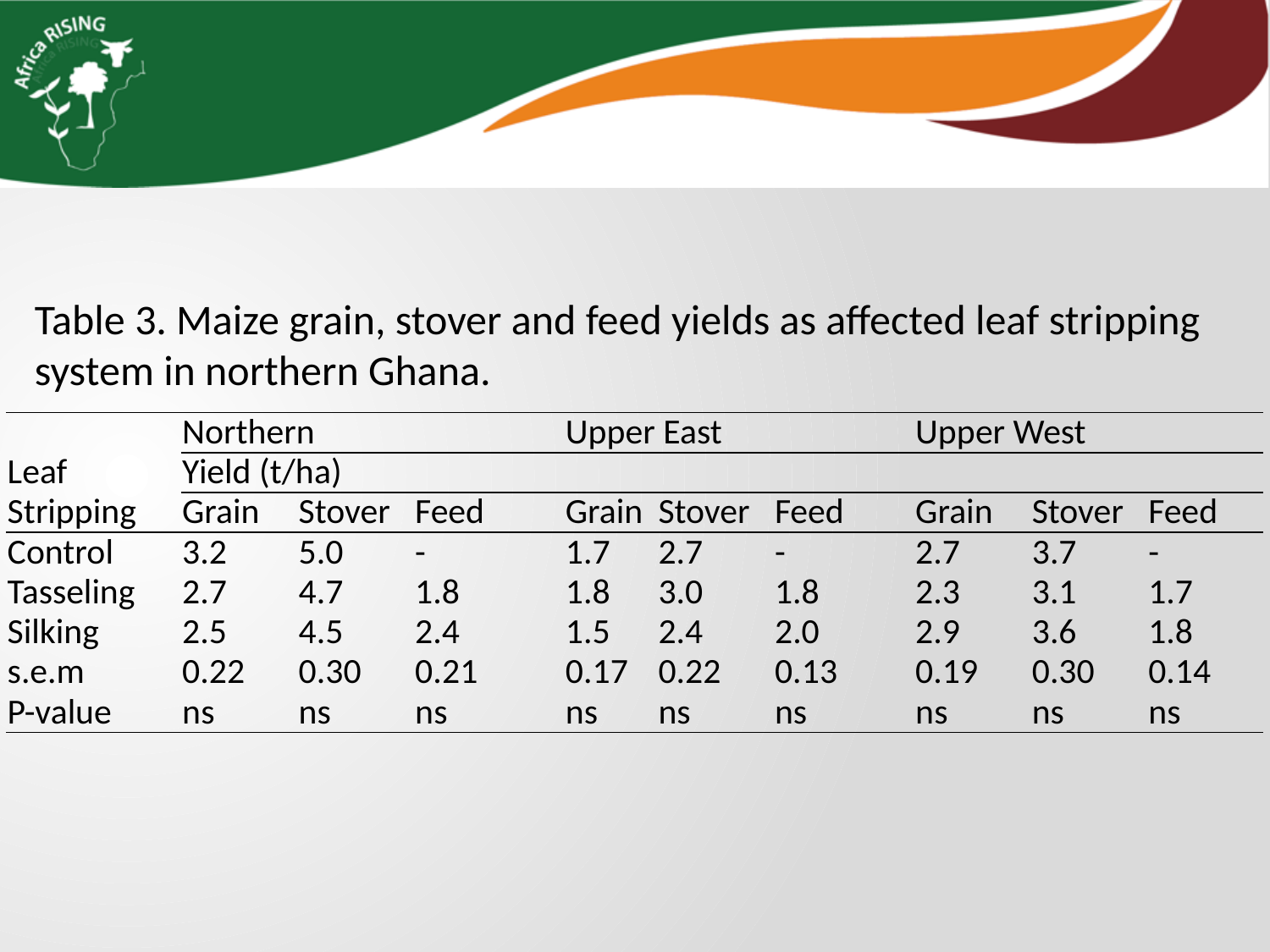

Table 3. Maize grain, stover and feed yields as affected leaf stripping system in northern Ghana.
|  | Northern |  |  |  | Upper East |  |  |  | Upper West |  |  |
| --- | --- | --- | --- | --- | --- | --- | --- | --- | --- | --- | --- |
| Leaf | Yield (t/ha) |  |  |  |  |  |  |  |  |  |  |
| Stripping | Grain | Stover | Feed |  | Grain | Stover | Feed |  | Grain | Stover | Feed |
| Control | 3.2 | 5.0 | - |  | 1.7 | 2.7 | - |  | 2.7 | 3.7 | - |
| Tasseling | 2.7 | 4.7 | 1.8 |  | 1.8 | 3.0 | 1.8 |  | 2.3 | 3.1 | 1.7 |
| Silking | 2.5 | 4.5 | 2.4 |  | 1.5 | 2.4 | 2.0 |  | 2.9 | 3.6 | 1.8 |
| s.e.m | 0.22 | 0.30 | 0.21 |  | 0.17 | 0.22 | 0.13 |  | 0.19 | 0.30 | 0.14 |
| P-value | ns | ns | ns |  | ns | ns | ns |  | ns | ns | ns |